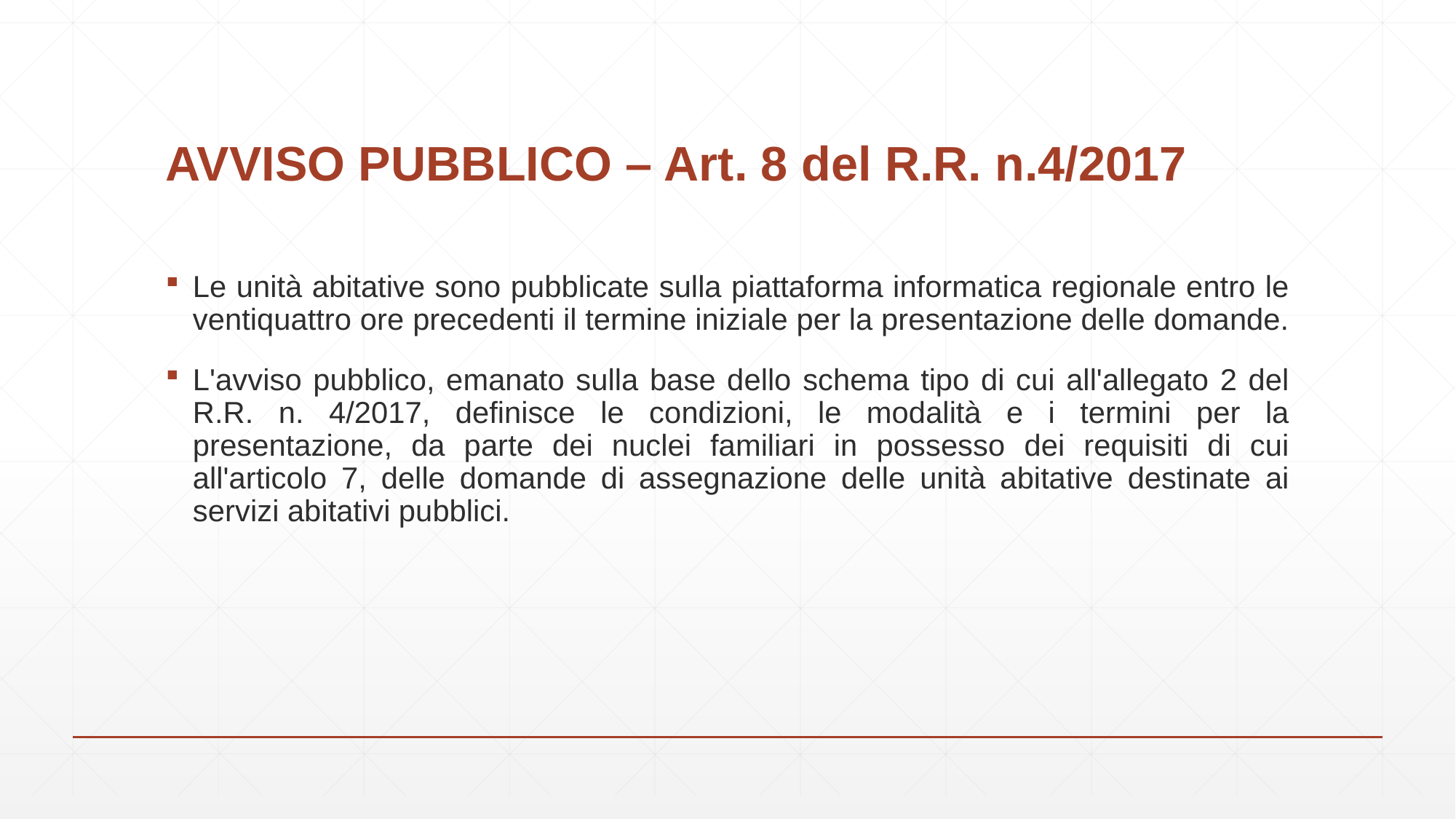

# AVVISO PUBBLICO – Art. 8 del R.R. n.4/2017

Le unità abitative sono pubblicate sulla piattaforma informatica regionale entro le ventiquattro ore precedenti il termine iniziale per la presentazione delle domande.
L'avviso pubblico, emanato sulla base dello schema tipo di cui all'allegato 2 del R.R. n. 4/2017, definisce le condizioni, le modalità e i termini per la presentazione, da parte dei nuclei familiari in possesso dei requisiti di cui all'articolo 7, delle domande di assegnazione delle unità abitative destinate ai servizi abitativi pubblici.